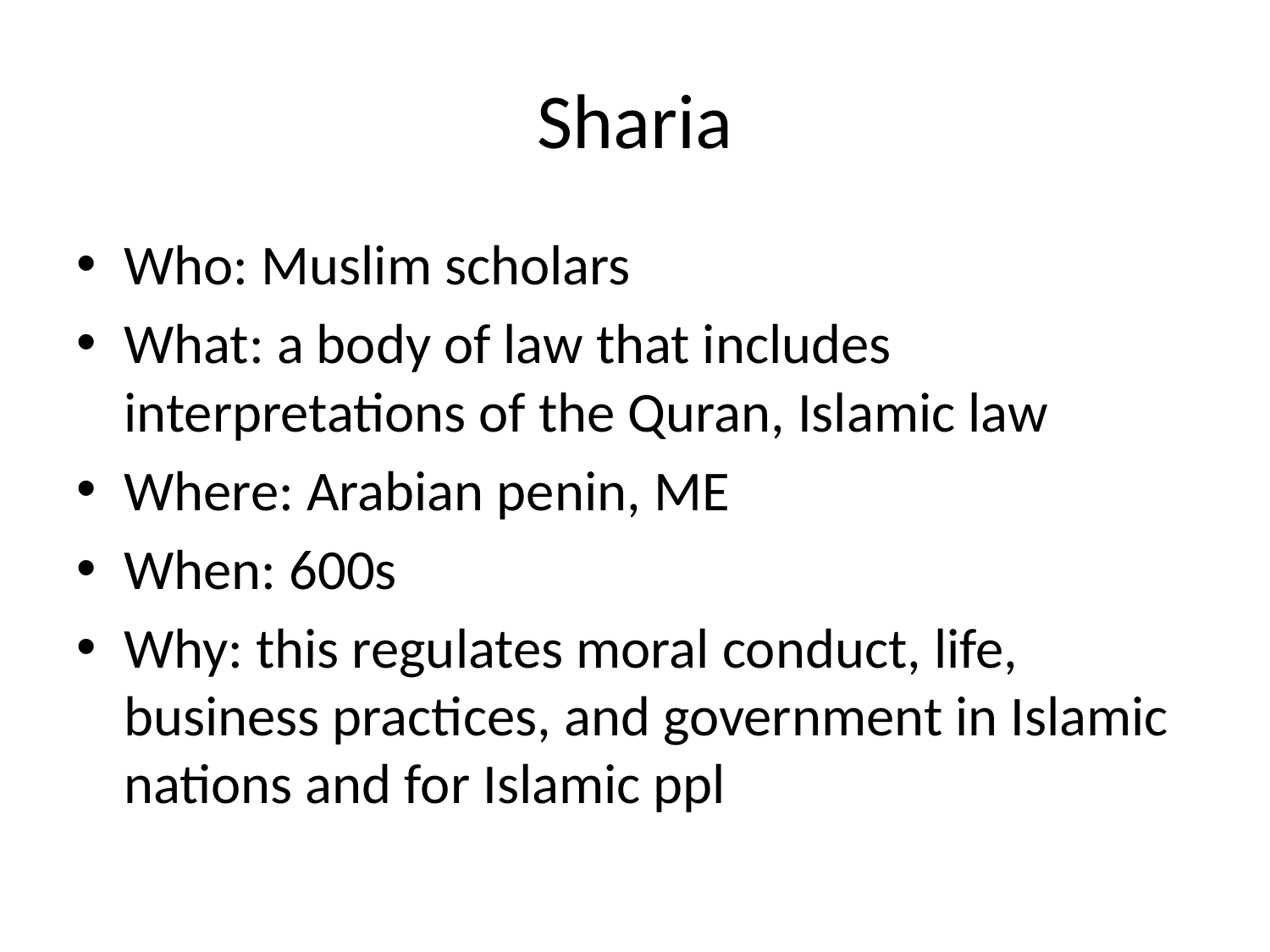

# Sharia
Who: Muslim scholars
What: a body of law that includes interpretations of the Quran, Islamic law
Where: Arabian penin, ME
When: 600s
Why: this regulates moral conduct, life, business practices, and government in Islamic nations and for Islamic ppl